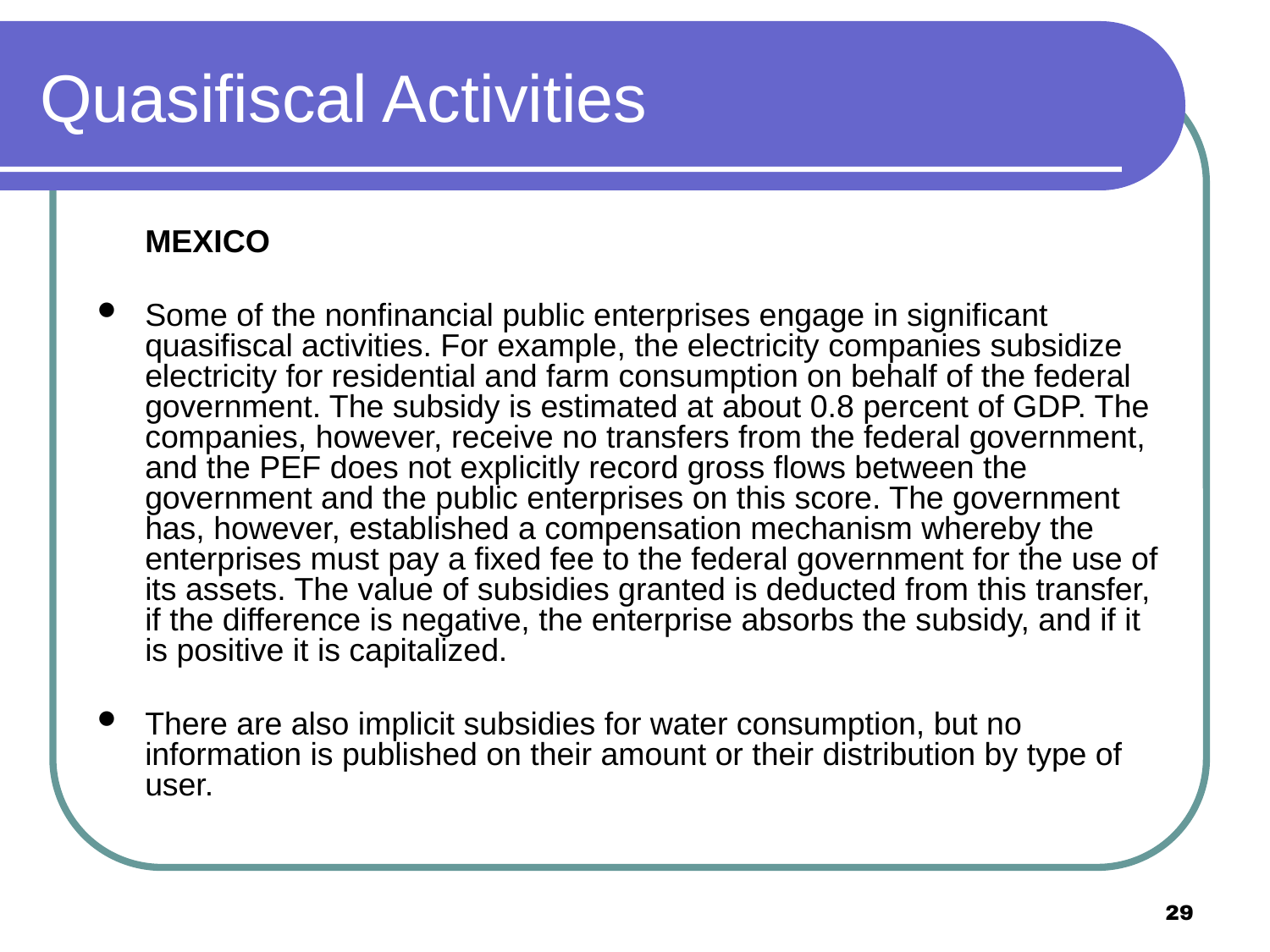

# Quasifiscal Activities
	MEXICO

Some of the nonfinancial public enterprises engage in significant quasifiscal activities. For example, the electricity companies subsidize electricity for residential and farm consumption on behalf of the federal government. The subsidy is estimated at about 0.8 percent of GDP. The companies, however, receive no transfers from the federal government, and the PEF does not explicitly record gross flows between the government and the public enterprises on this score. The government has, however, established a compensation mechanism whereby the enterprises must pay a fixed fee to the federal government for the use of its assets. The value of subsidies granted is deducted from this transfer, if the difference is negative, the enterprise absorbs the subsidy, and if it is positive it is capitalized.

There are also implicit subsidies for water consumption, but no information is published on their amount or their distribution by type of user.
29